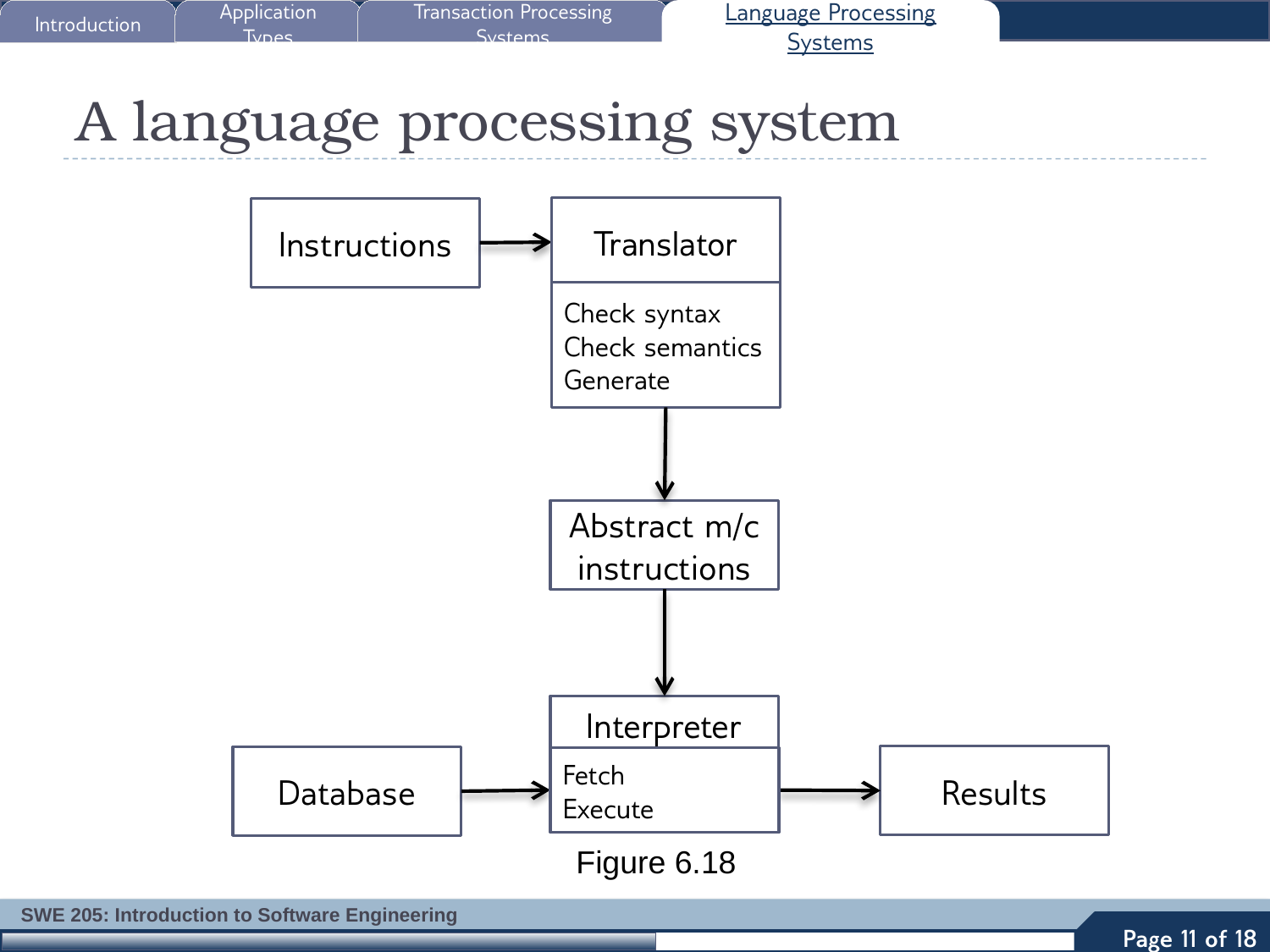

Introduction
Application Types
Transaction Processing Systems
Language Processing Systems
# A language processing system
Translator
Check syntax
Check semantics
Generate
Instructions
Abstract m/c instructions
Interpreter
Fetch
Execute
Results
Database
Figure 6.18
11
Page 11 of 18